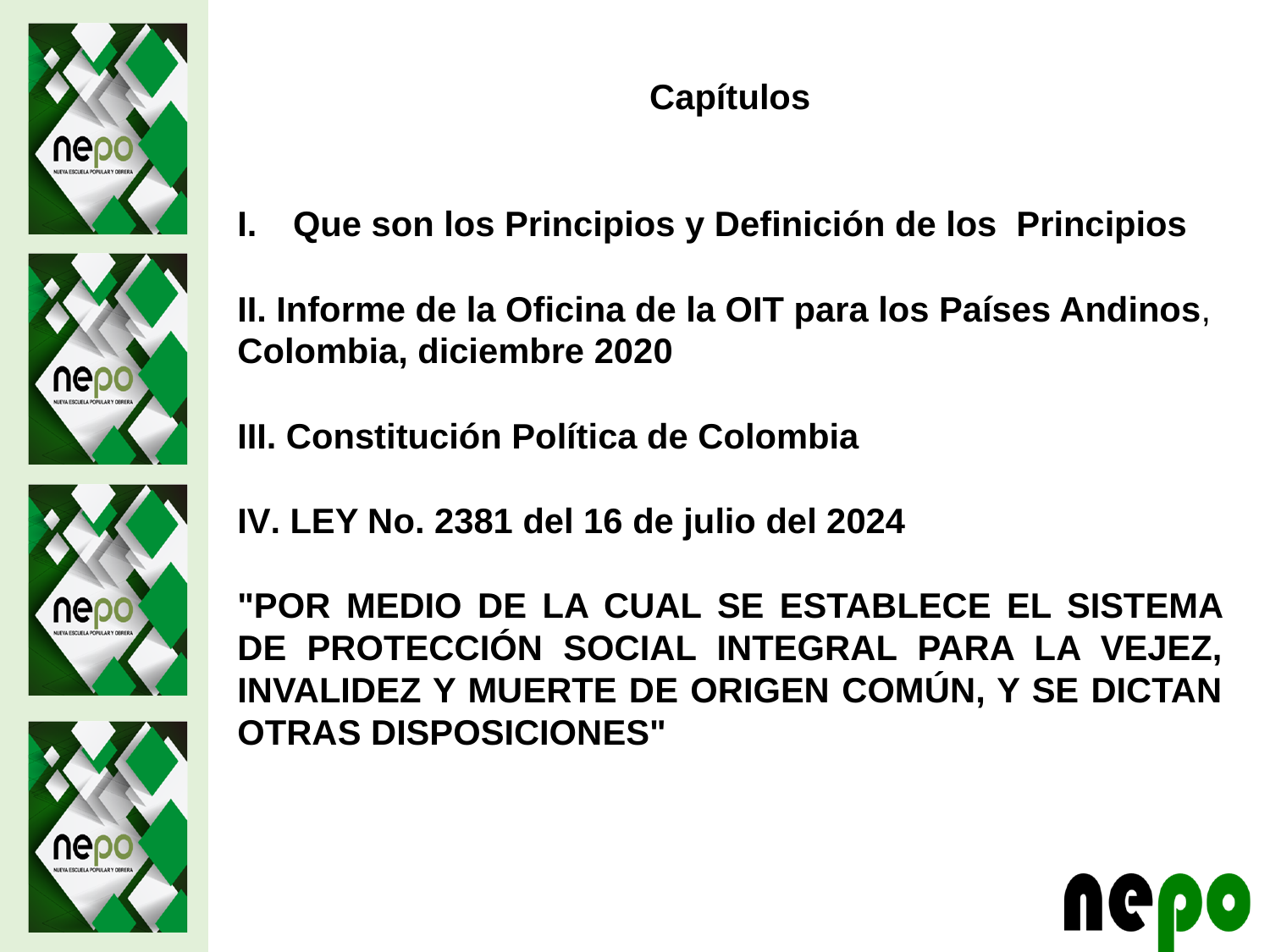

Capítulos

Que son los Principios y Definición de los  Principios

II. Informe de la Oficina de la OIT para los Países Andinos, Colombia, diciembre 2020

III. Constitución Política de Colombia

IV. LEY No. 2381 del 16 de julio del 2024

"POR MEDIO DE LA CUAL SE ESTABLECE EL SISTEMA DE PROTECCIÓN SOCIAL INTEGRAL PARA LA VEJEZ, INVALIDEZ Y MUERTE DE ORIGEN COMÚN, Y SE DICTAN OTRAS DISPOSICIONES"